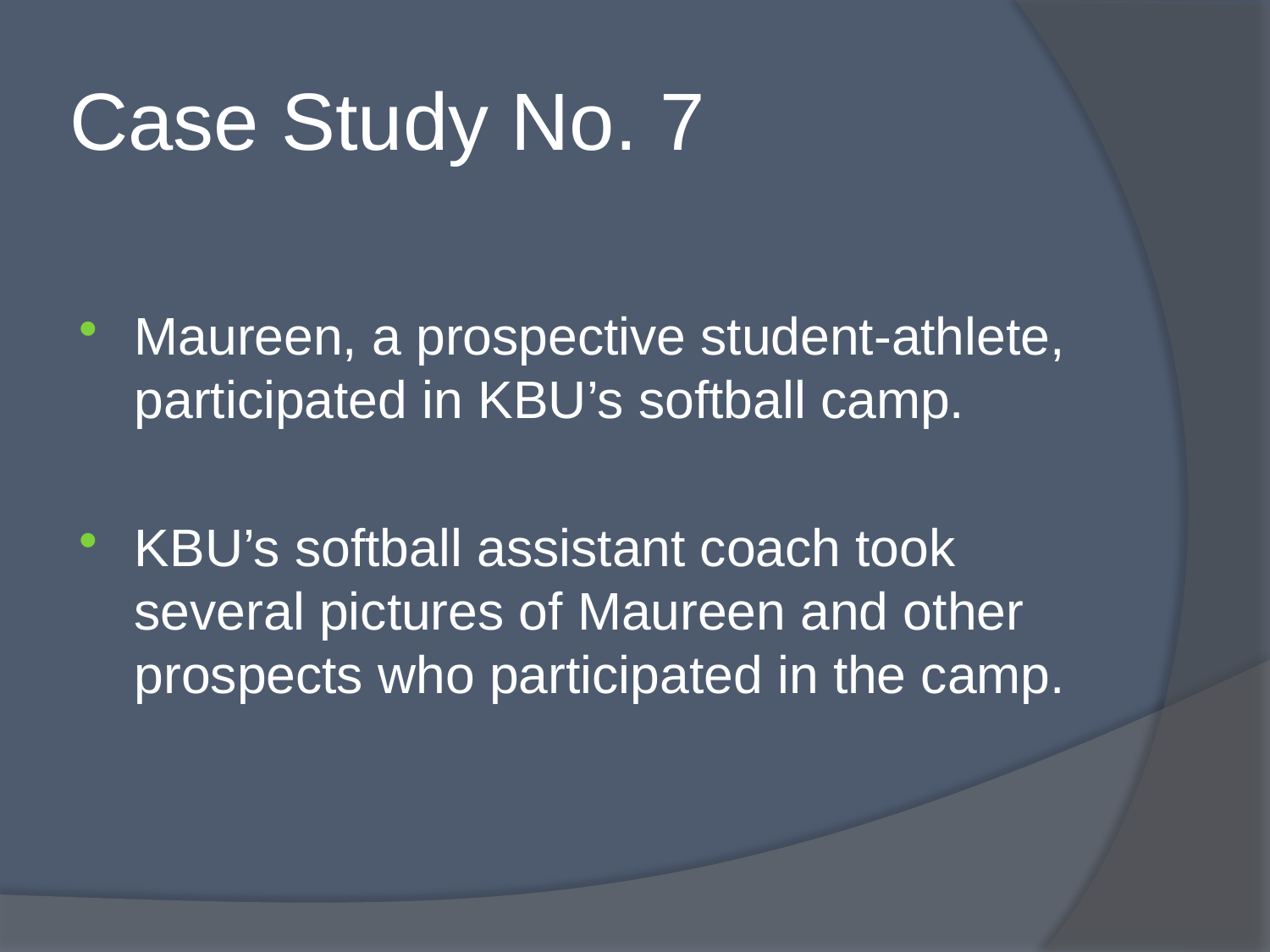

# Case Study No. 7

Maureen, a prospective student-athlete, participated in KBU’s softball camp.

KBU’s softball assistant coach took several pictures of Maureen and other prospects who participated in the camp.